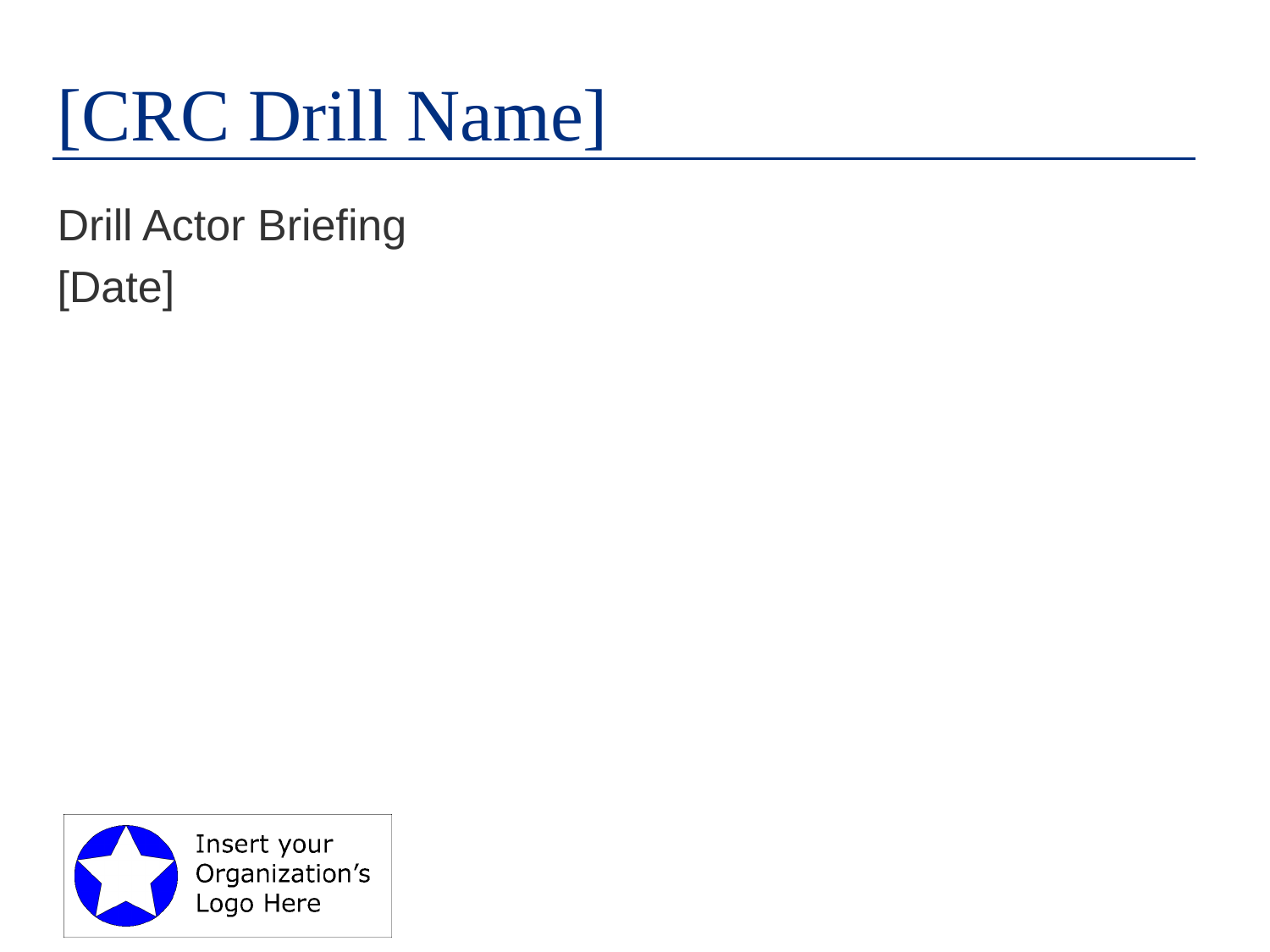

# [CRC Drill Name]
Drill Actor Briefing
[Date]